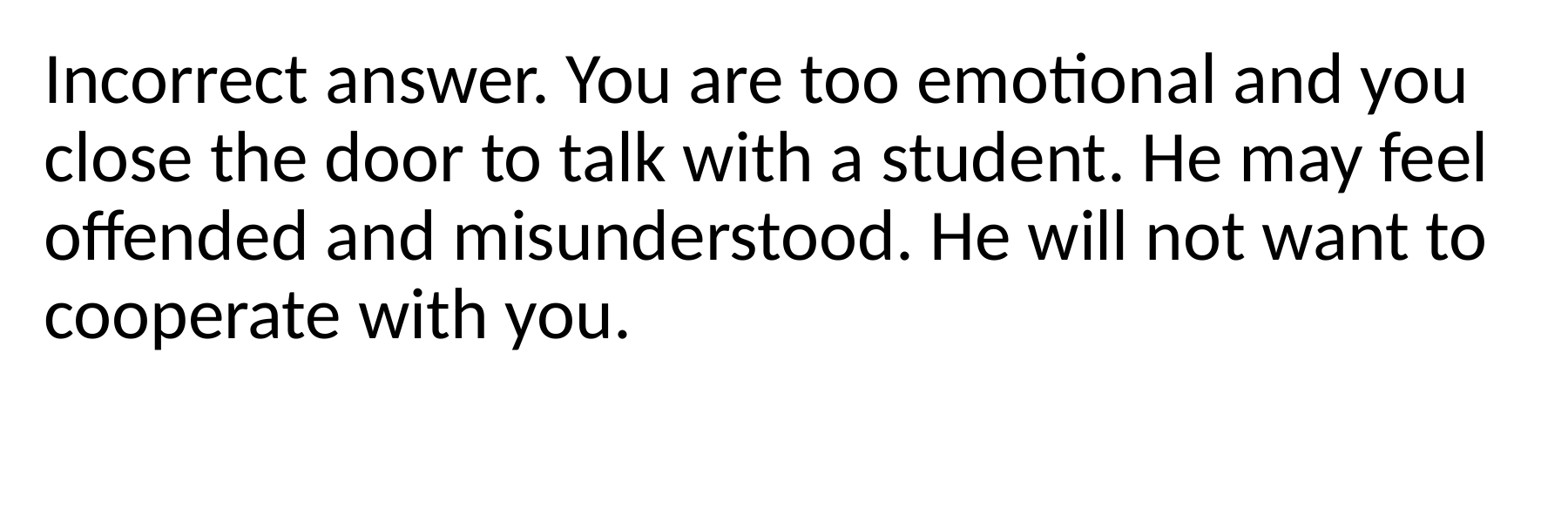

Incorrect answer. You are too emotional and you close the door to talk with a student. He may feel offended and misunderstood. He will not want to cooperate with you.